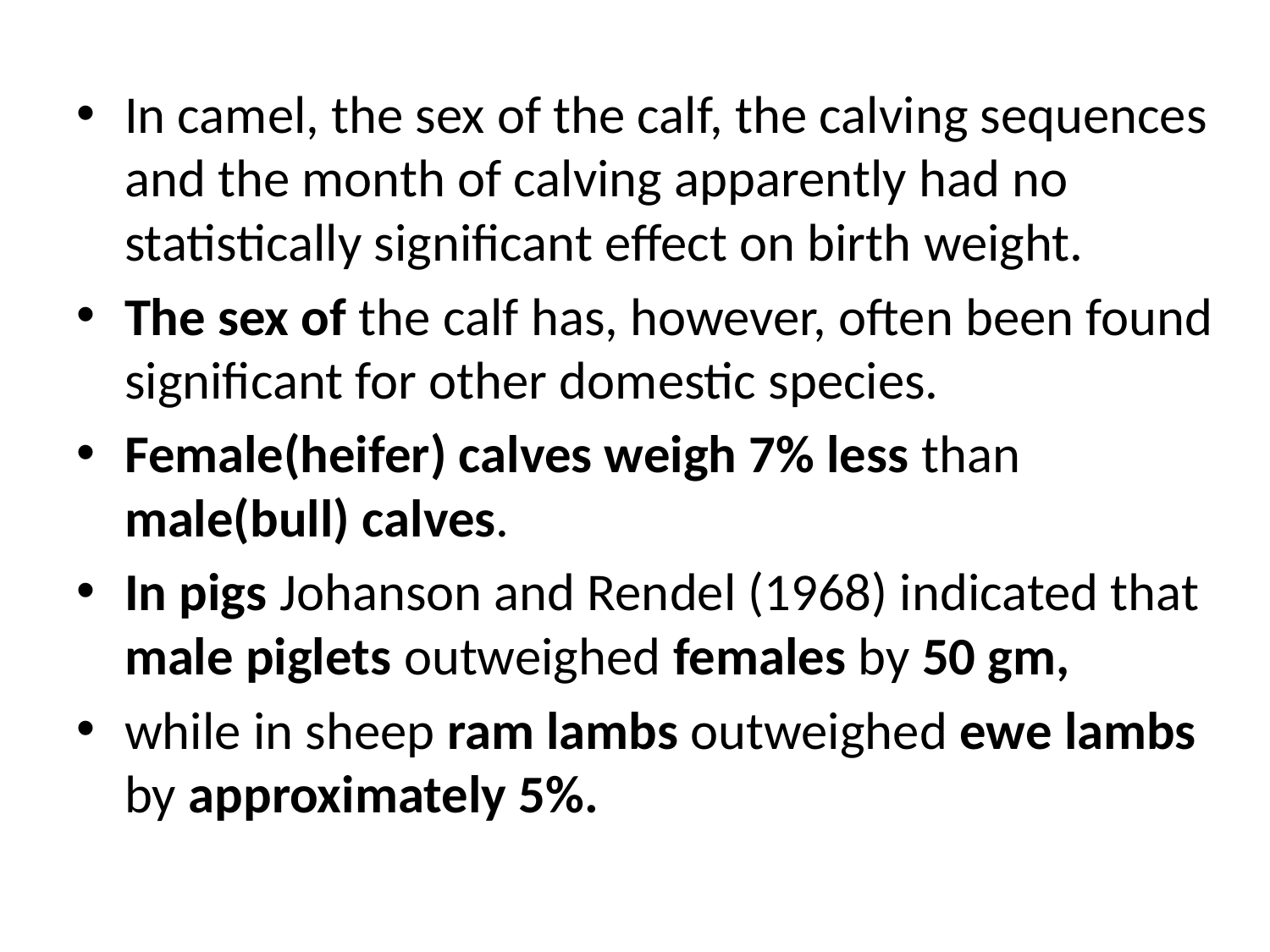

In camel, the sex of the calf, the calving sequences and the month of calving apparently had no statistically significant effect on birth weight.
The sex of the calf has, however, often been found significant for other domestic species.
Female(heifer) calves weigh 7% less than male(bull) calves.
In pigs Johanson and Rendel (1968) indicated that male piglets outweighed females by 50 gm,
while in sheep ram lambs outweighed ewe lambs by approximately 5%.